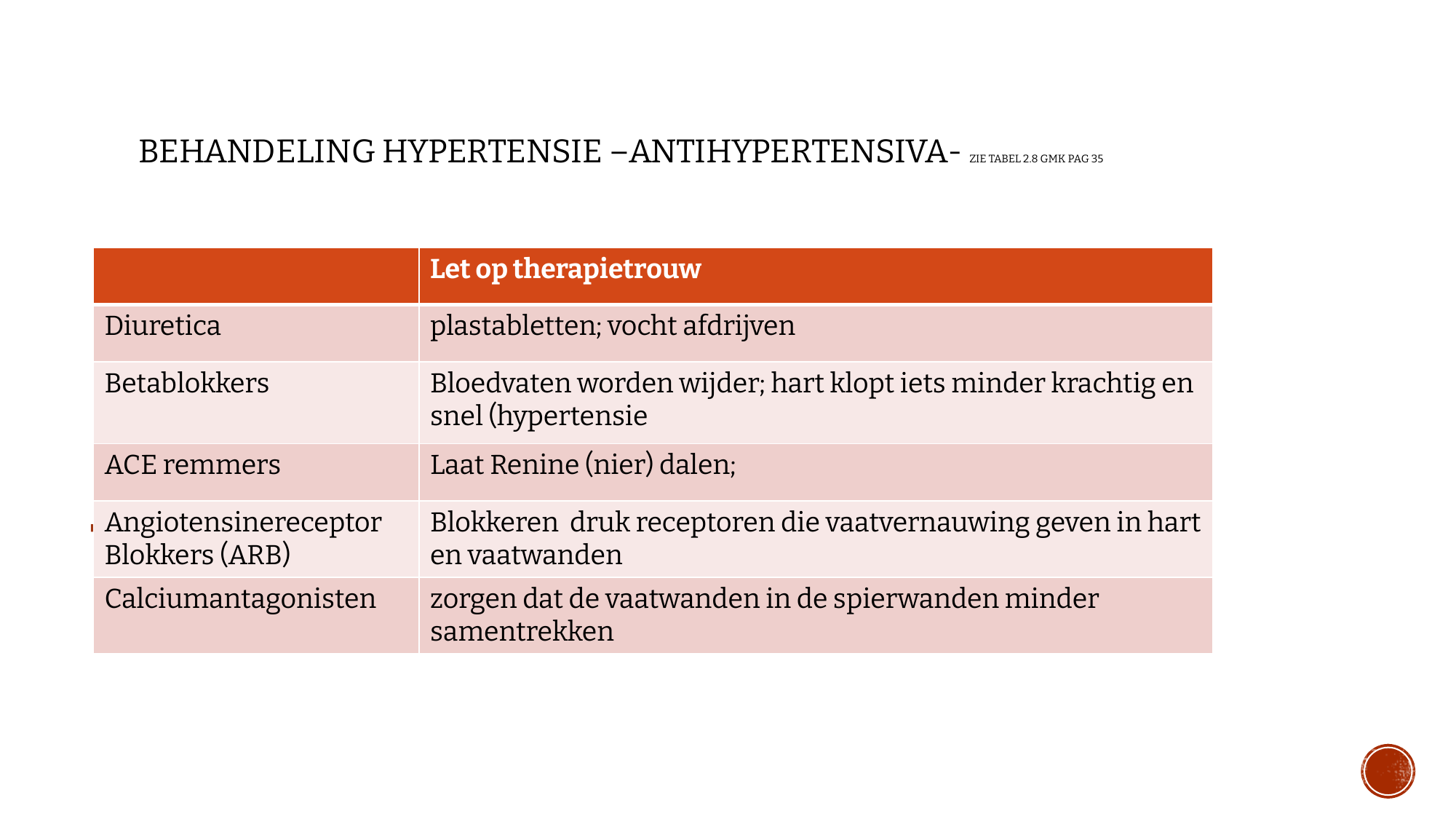

# Behandeling hypertensie –antihypertensiva- zie tabel 2.8 GMK pag 35
|  | Let op therapietrouw |
| --- | --- |
| Diuretica | plastabletten; vocht afdrijven |
| Betablokkers | Bloedvaten worden wijder; hart klopt iets minder krachtig en snel (hypertensie |
| ACE remmers | Laat Renine (nier) dalen; |
| Angiotensinereceptor Blokkers (ARB) | Blokkeren druk receptoren die vaatvernauwing geven in hart en vaatwanden |
| Calciumantagonisten | zorgen dat de vaatwanden in de spierwanden minder samentrekken |

Betablokkers(  bloedvaten